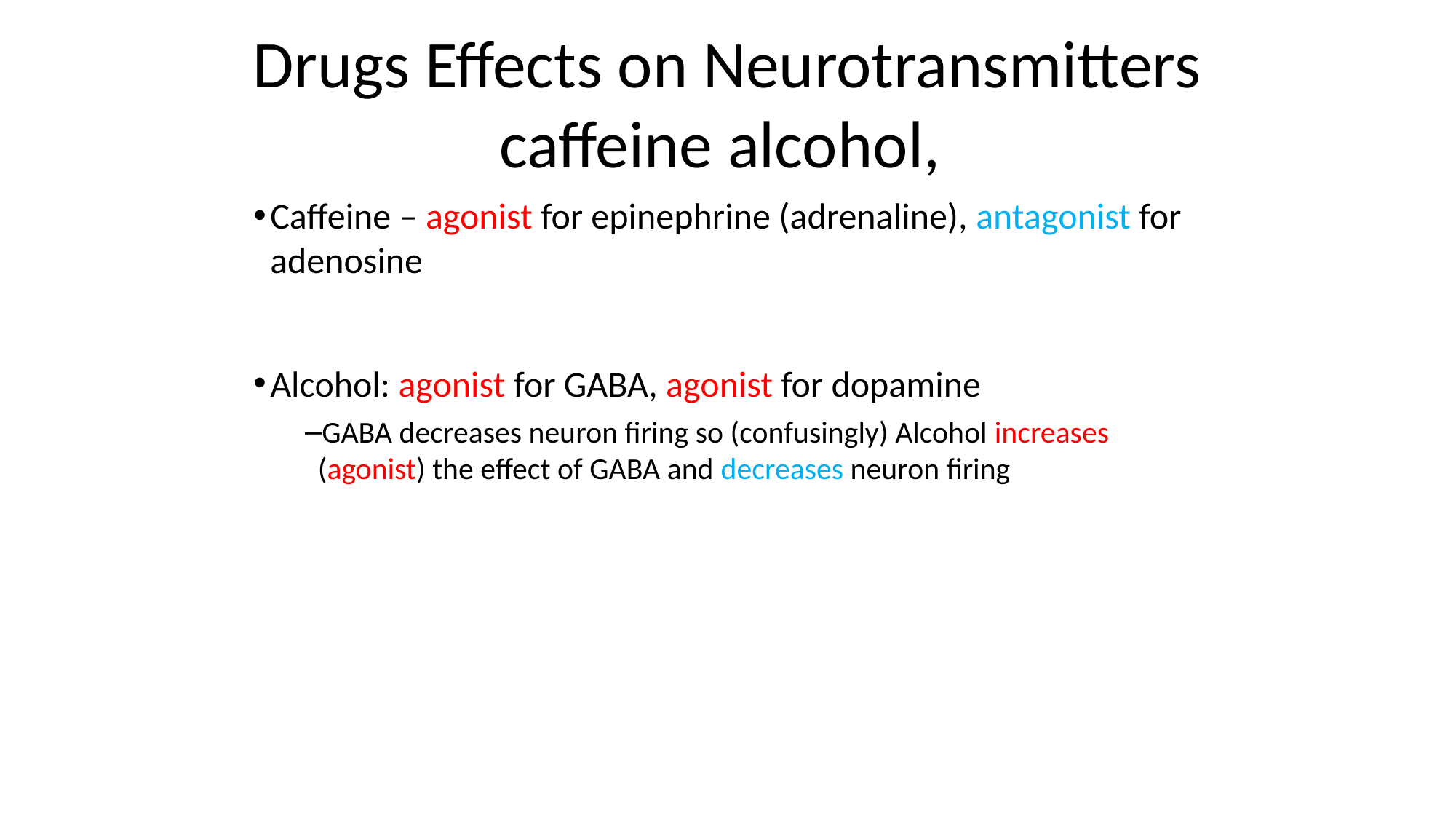

# Drugs Effects on Neurotransmitters caffeine alcohol,
Caffeine – agonist for epinephrine (adrenaline), antagonist for adenosine

Alcohol: agonist for GABA, agonist for dopamine
GABA decreases neuron firing so (confusingly) Alcohol increases (agonist) the effect of GABA and decreases neuron firing